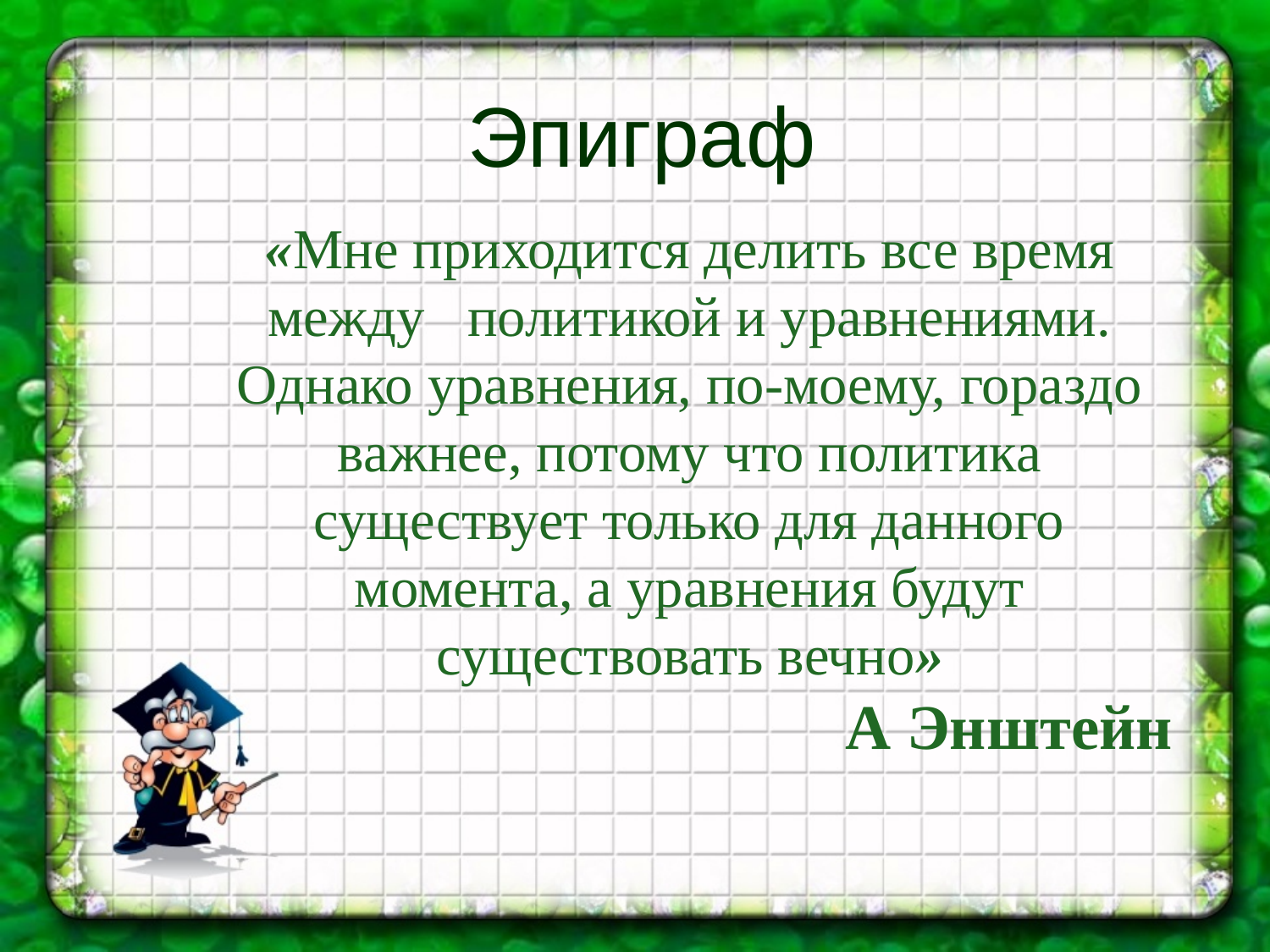

Эпиграф

«Мне приходится делить все время между   политикой и уравнениями. Однако уравнения, по-моему, гораздо важнее, потому что политика существует только для данного момента, а уравнения будут существовать вечно»
А Энштейн